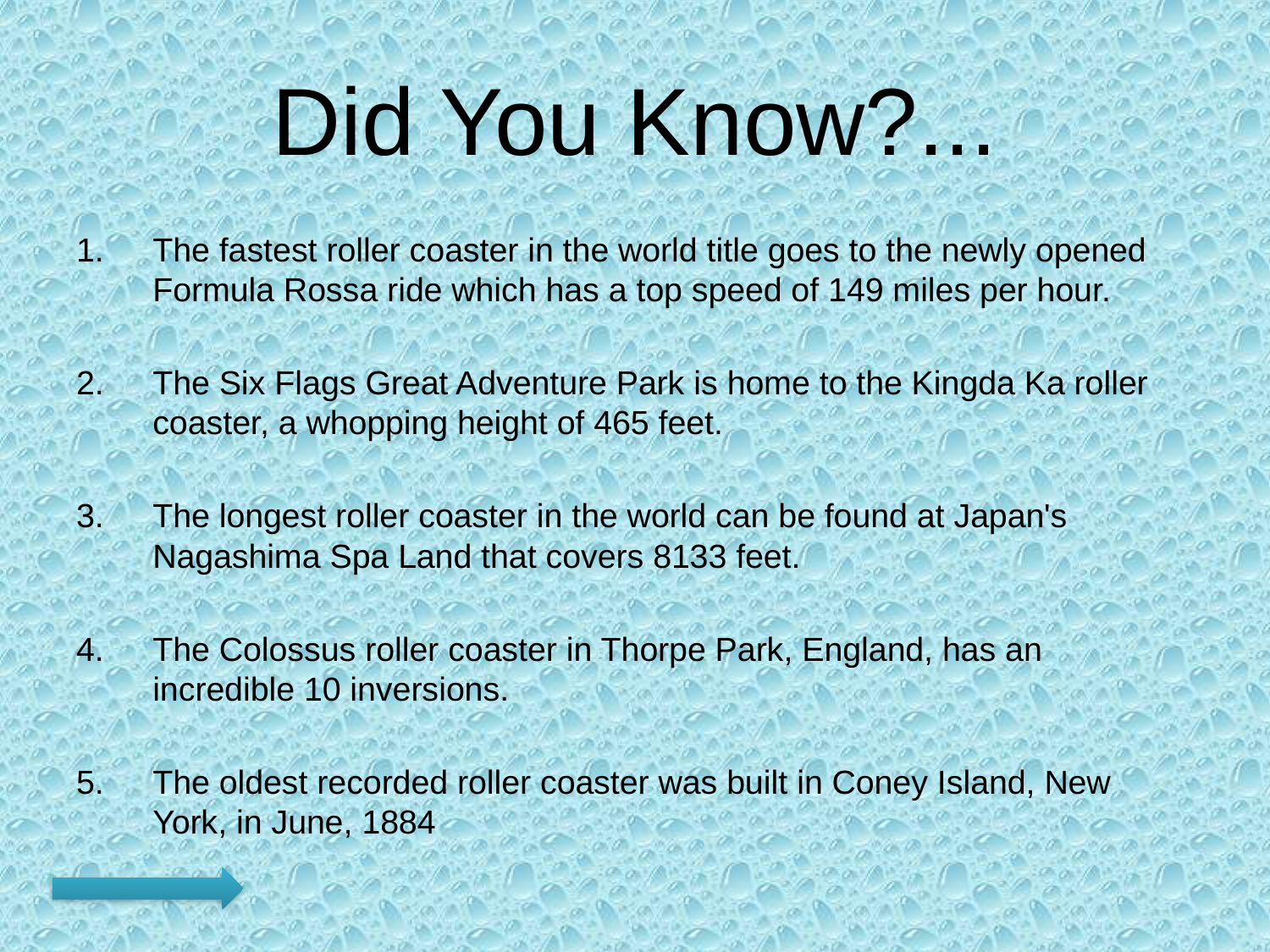

# Did You Know?...
The fastest roller coaster in the world title goes to the newly opened Formula Rossa ride which has a top speed of 149 miles per hour.

The Six Flags Great Adventure Park is home to the Kingda Ka roller coaster, a whopping height of 465 feet.

The longest roller coaster in the world can be found at Japan's Nagashima Spa Land that covers 8133 feet.

The Colossus roller coaster in Thorpe Park, England, has an incredible 10 inversions.

The oldest recorded roller coaster was built in Coney Island, New York, in June, 1884